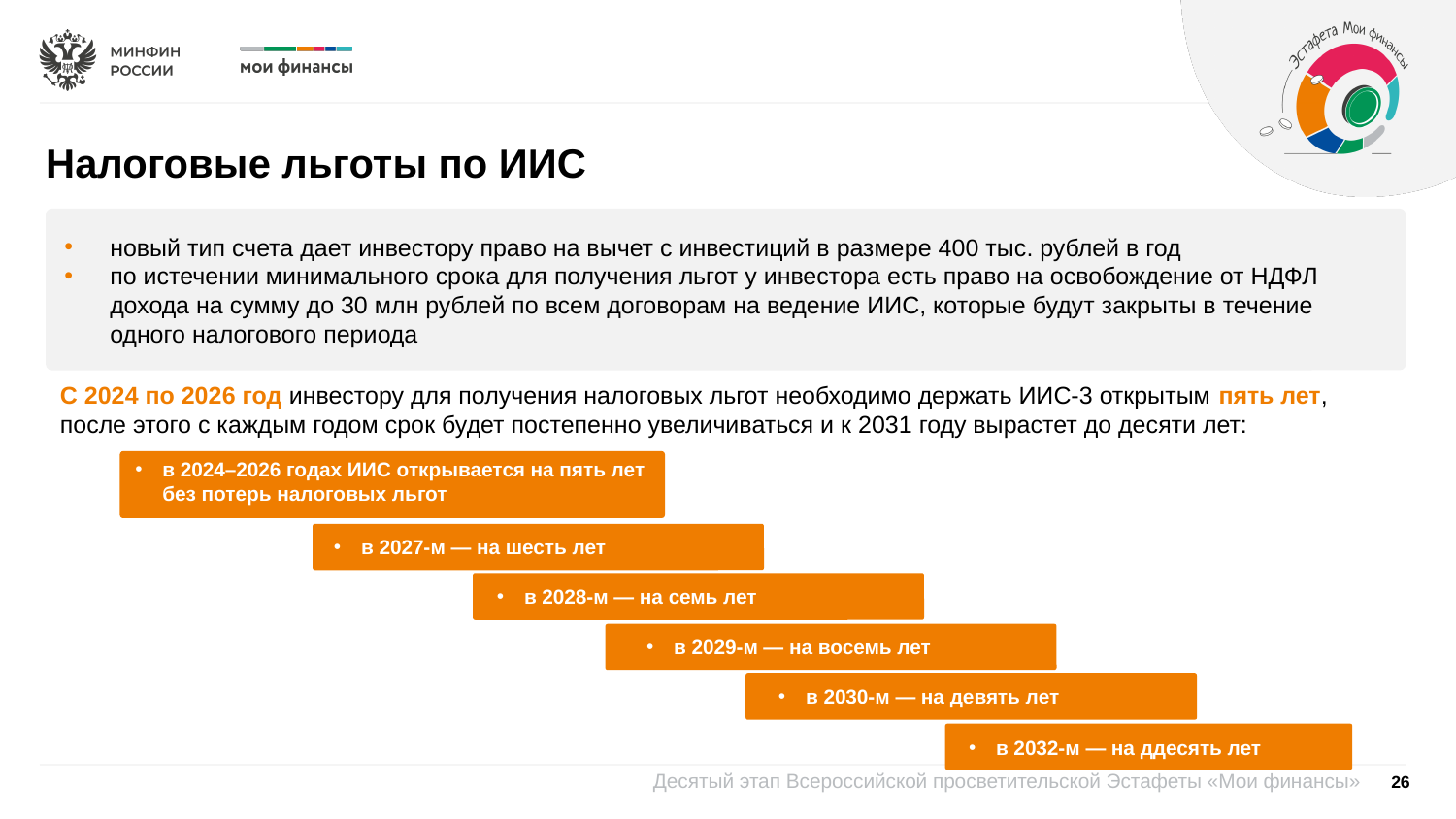

Налоговые льготы по ИИС

новый тип счета дает инвестору право на вычет с инвестиций в размере 400 тыс. рублей в год
по истечении минимального срока для получения льгот у инвестора есть право на освобождение от НДФЛ дохода на сумму до 30 млн рублей по всем договорам на ведение ИИС, которые будут закрыты в течение одного налогового периода
С 2024 по 2026 год инвестору для получения налоговых льгот необходимо держать ИИС-3 открытым пять лет, после этого с каждым годом срок будет постепенно увеличиваться и к 2031 году вырастет до десяти лет:
в 2024⁠–2026 годах ИИС открывается на пять лет без потерь налоговых льгот

в 2027-м — на шесть лет

в 2028-м — на семь лет

в 2029-м — на восемь лет

в 2030-м — на девять лет

в 2032-м — на ддесять лет
26